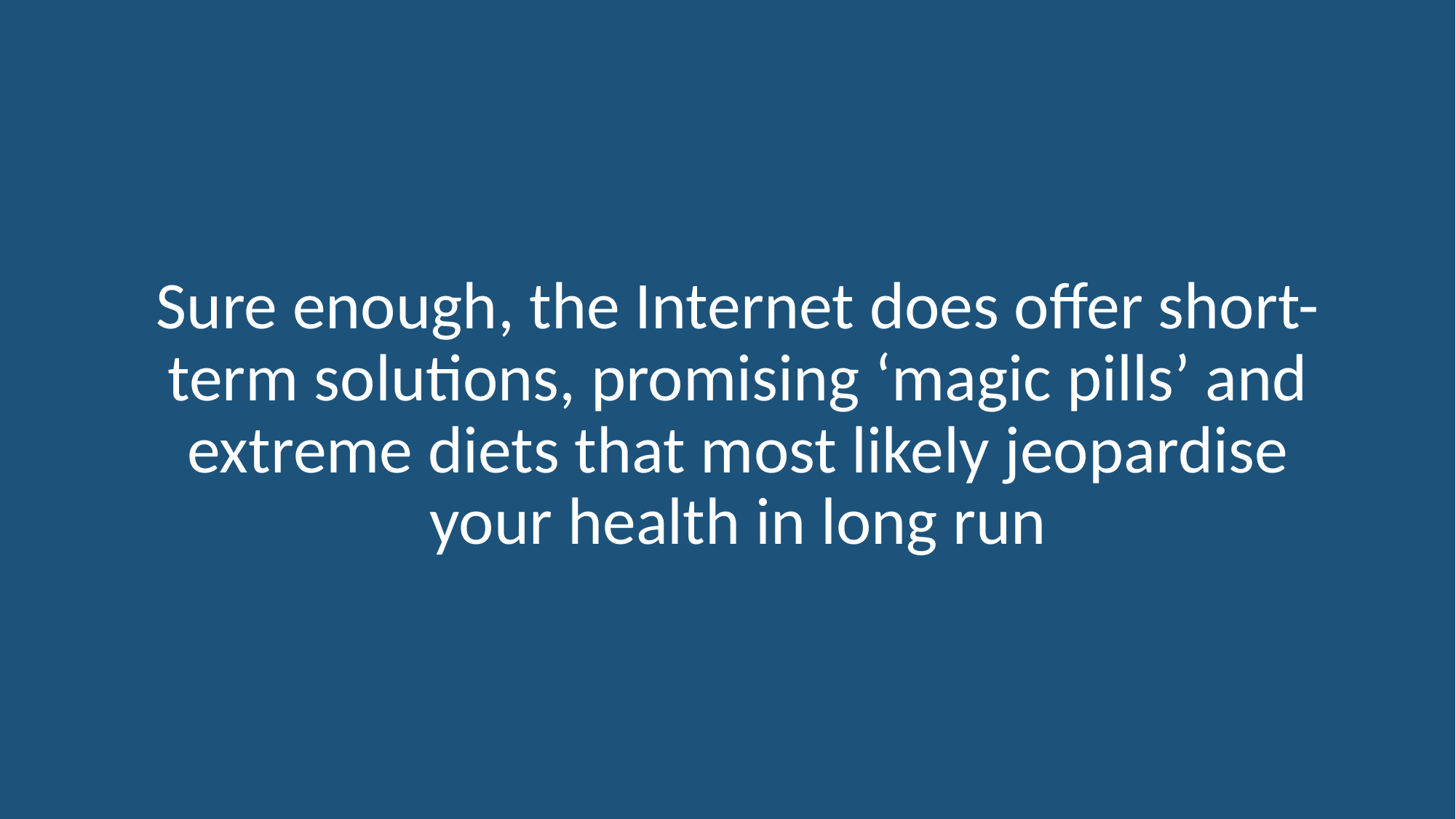

# Sure enough, the Internet does offer short-term solutions, promising ‘magic pills’ and extreme diets that most likely jeopardise your health in long run